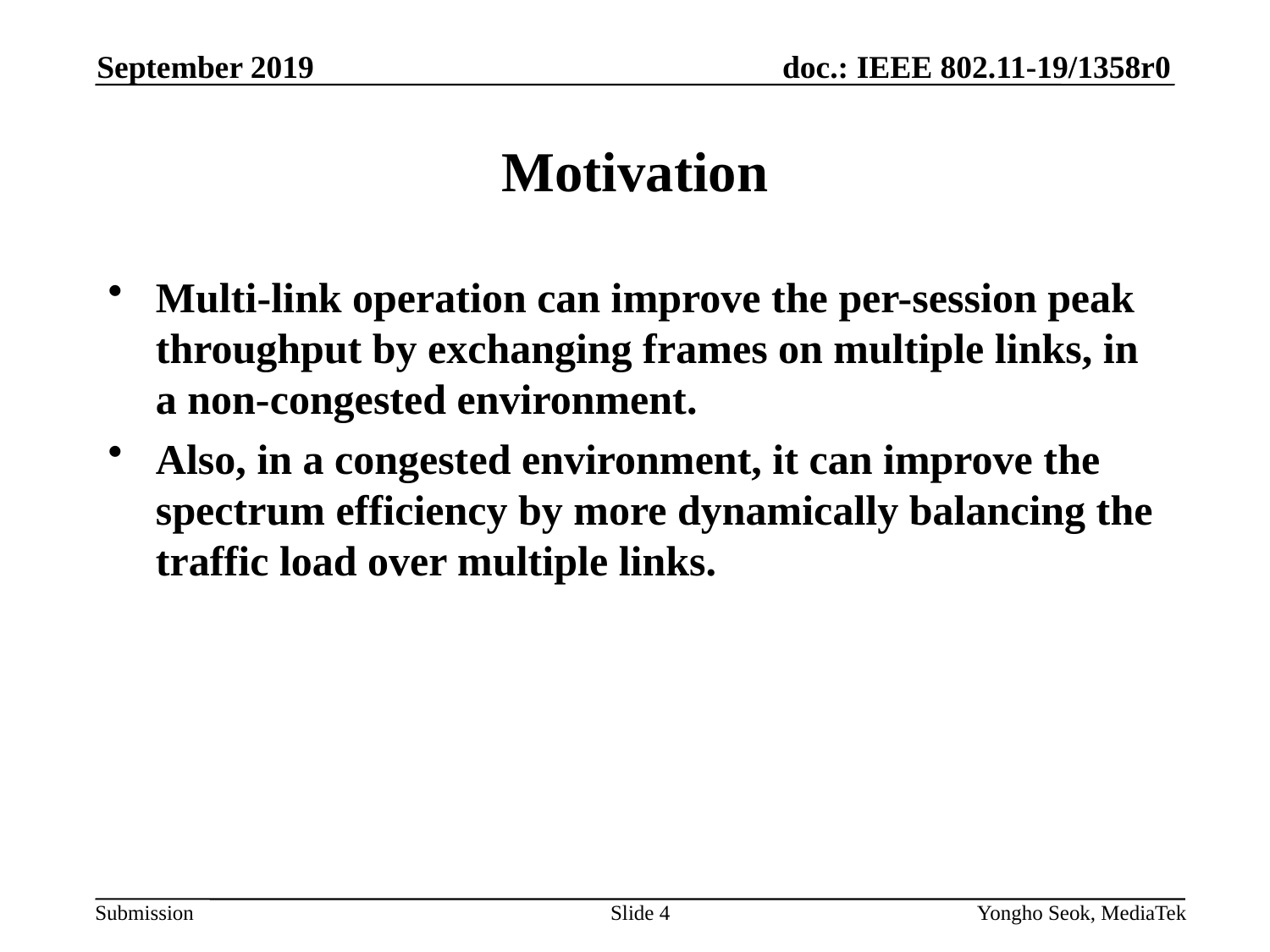

September 2019
# Motivation
Multi-link operation can improve the per-session peak throughput by exchanging frames on multiple links, in a non-congested environment.
Also, in a congested environment, it can improve the spectrum efficiency by more dynamically balancing the traffic load over multiple links.

Slide 4
Yongho Seok, MediaTek